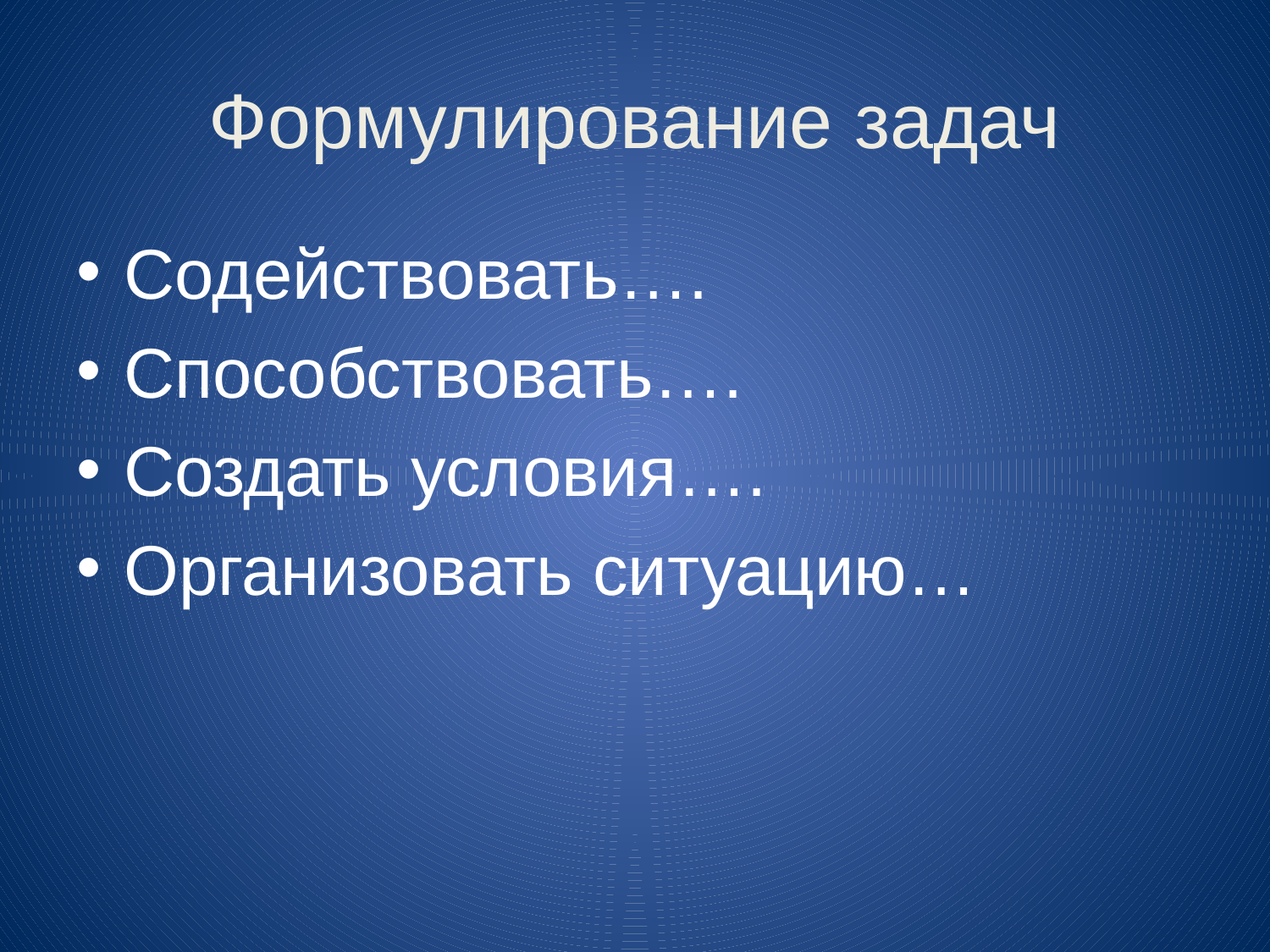

# Формулирование задач
Содействовать….
Способствовать….
Создать условия….
Организовать ситуацию…